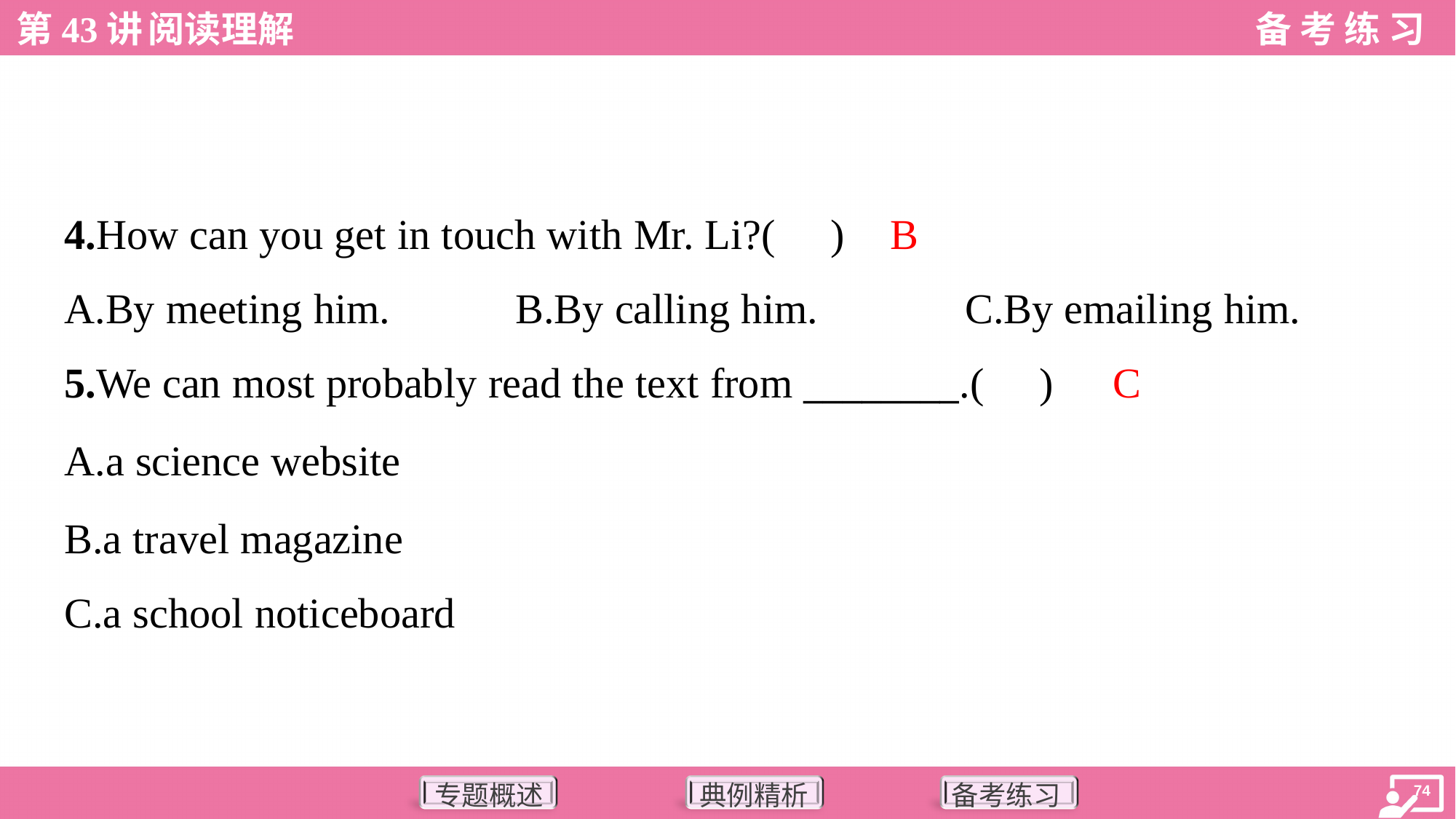

B
4.How can you get in touch with Mr. Li?(     )
A.By meeting him.	B.By calling him.	C.By emailing him.
C
5.We can most probably read the text from ________.(     )
A.a science website
B.a travel magazine
C.a school noticeboard